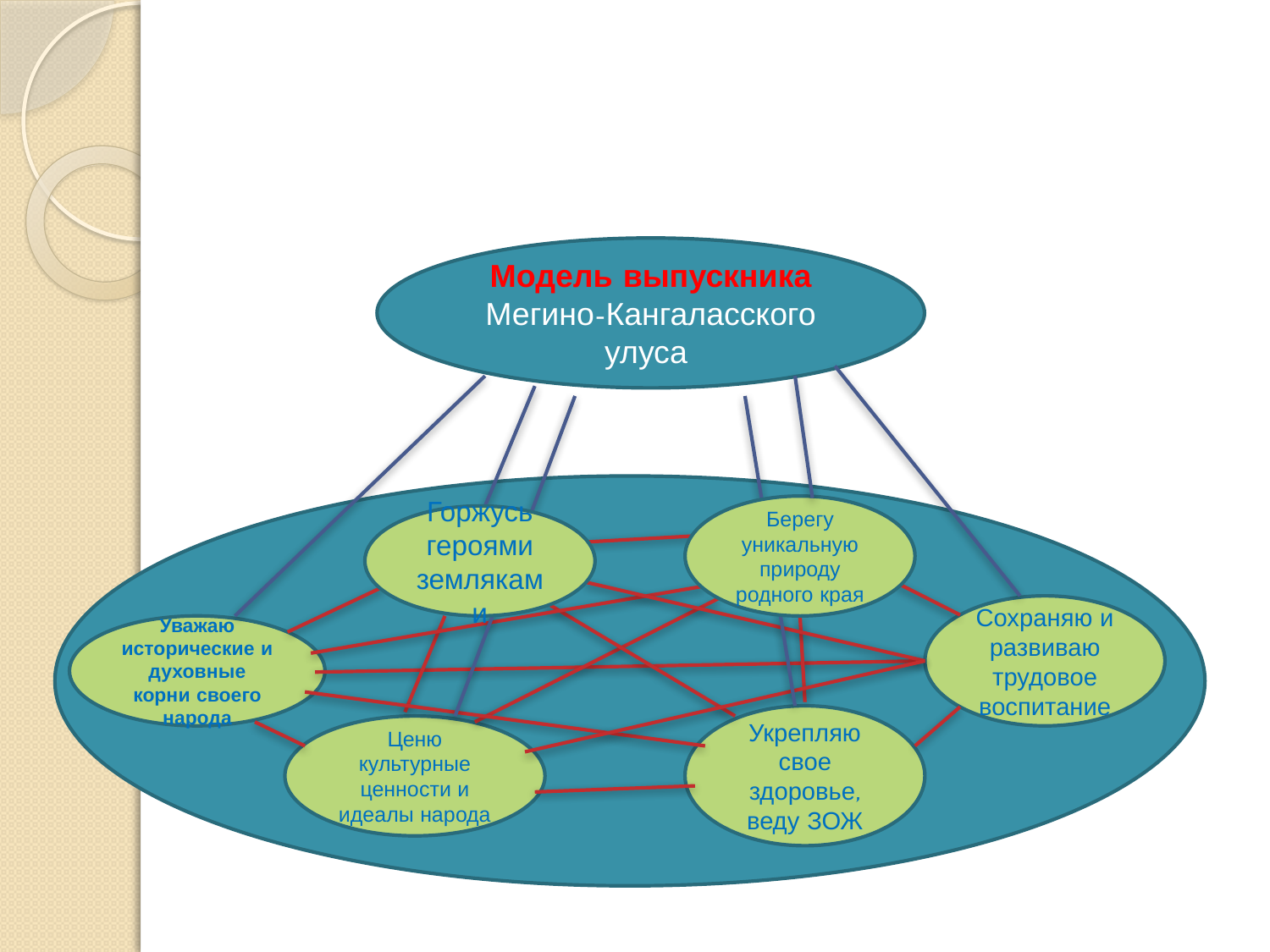

Модель выпускника Мегино-Кангаласского улуса

Берегу уникальную природу родного края
Горжусь героями земляками
Сохраняю и развиваю трудовое воспитание
Уважаю исторические и духовные корни своего народа
Укрепляю свое здоровье, веду ЗОЖ
Ценю культурные ценности и идеалы народа